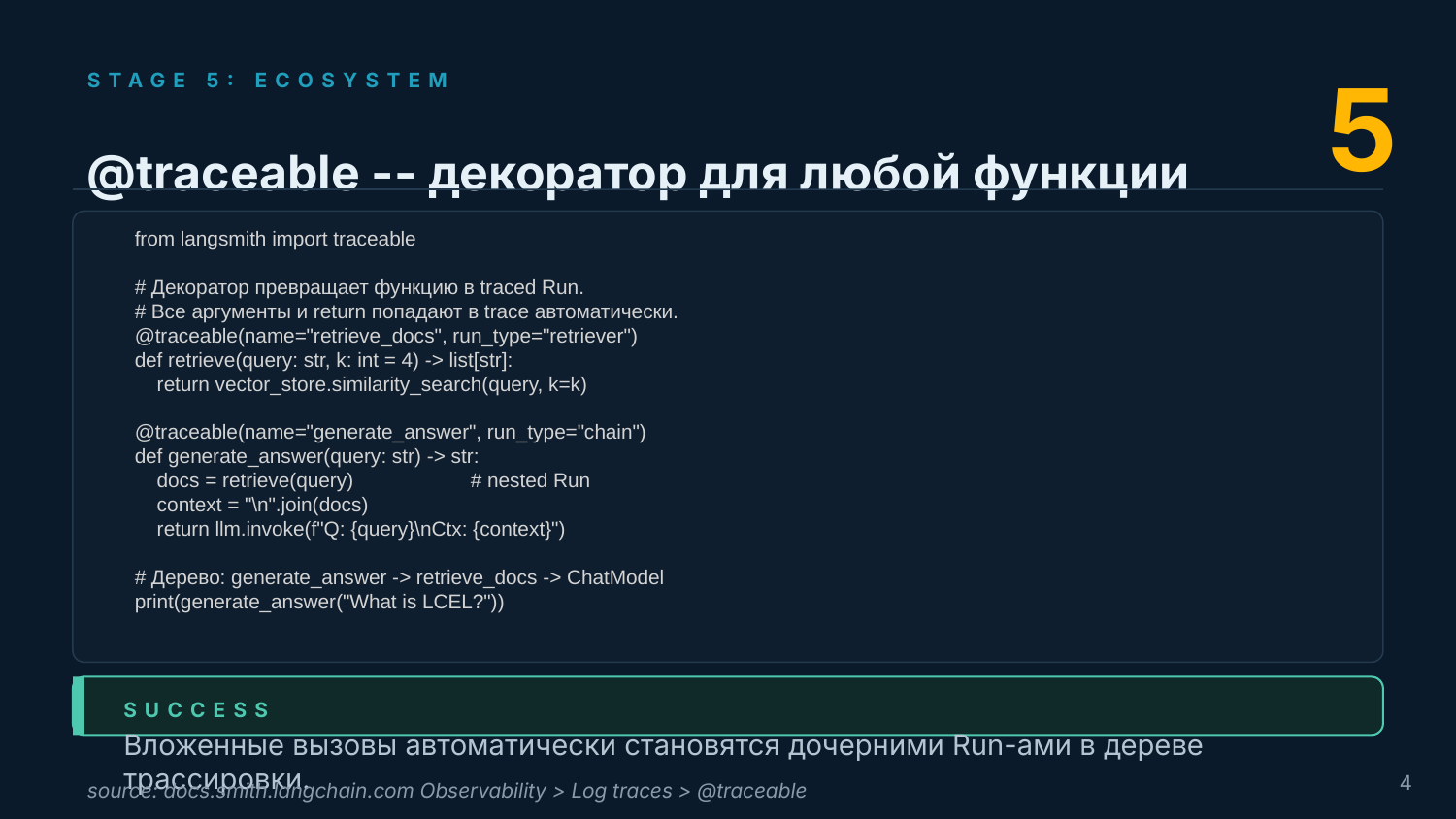

5
STAGE 5: ECOSYSTEM
@traceable -- декоратор для любой функции

  from langsmith import traceable

  # Декоратор превращает функцию в traced Run.
  # Все аргументы и return попадают в trace автоматически.
  @traceable(name="retrieve_docs", run_type="retriever")
  def retrieve(query: str, k: int = 4) -> list[str]:
      return vector_store.similarity_search(query, k=k)

  @traceable(name="generate_answer", run_type="chain")
  def generate_answer(query: str) -> str:
      docs = retrieve(query)                     # nested Run
      context = "\n".join(docs)
      return llm.invoke(f"Q: {query}\nCtx: {context}")

  # Дерево: generate_answer -> retrieve_docs -> ChatModel
  print(generate_answer("What is LCEL?"))

SUCCESS
Вложенные вызовы автоматически становятся дочерними Run-ами в дереве трассировки.
4
source: docs.smith.langchain.com Observability > Log traces > @traceable